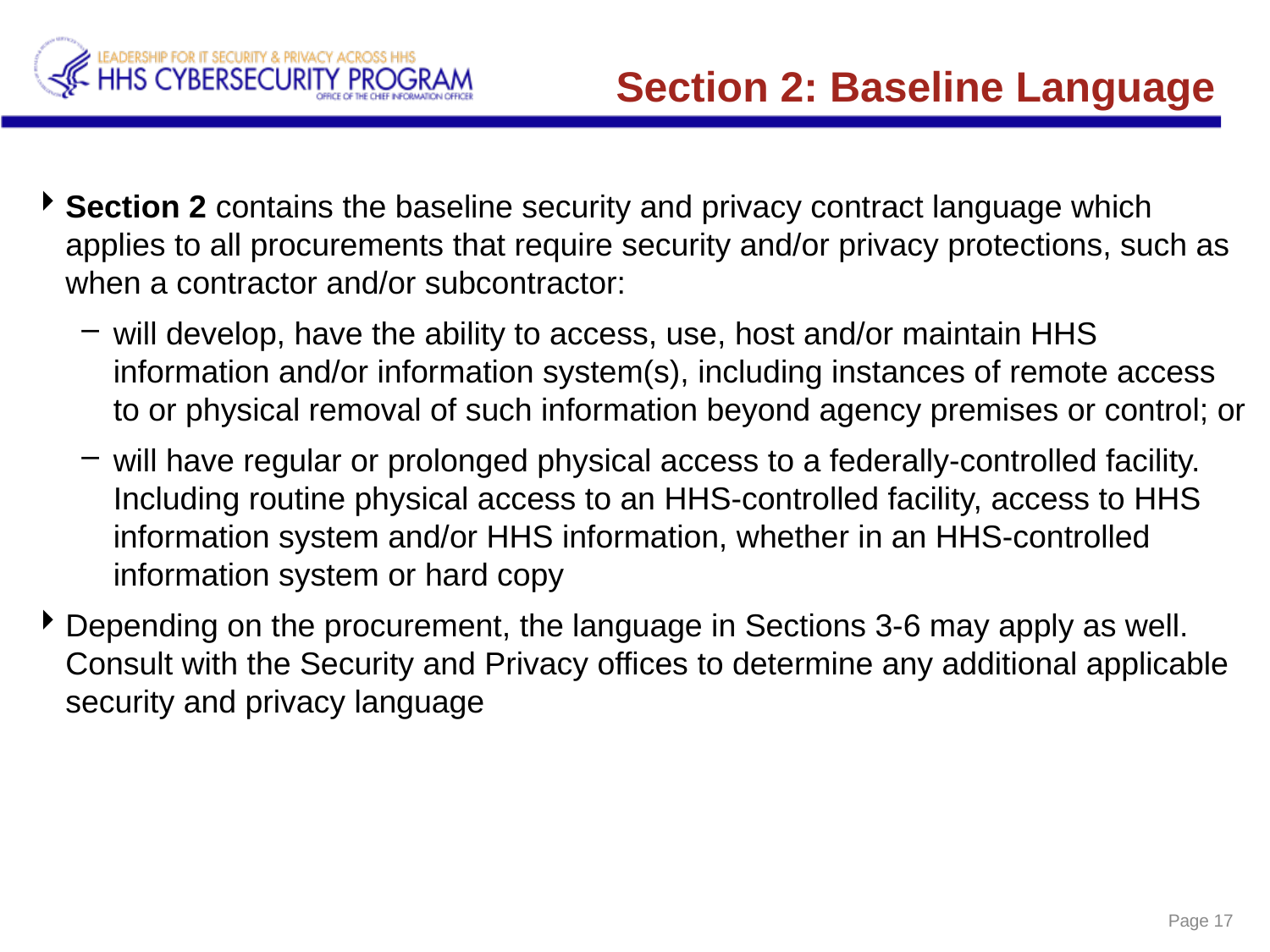

# Section 2: Baseline Language
Section 2 contains the baseline security and privacy contract language which applies to all procurements that require security and/or privacy protections, such as when a contractor and/or subcontractor:
will develop, have the ability to access, use, host and/or maintain HHS information and/or information system(s), including instances of remote access to or physical removal of such information beyond agency premises or control; or
will have regular or prolonged physical access to a federally-controlled facility. Including routine physical access to an HHS-controlled facility, access to HHS information system and/or HHS information, whether in an HHS-controlled information system or hard copy
Depending on the procurement, the language in Sections 3-6 may apply as well. Consult with the Security and Privacy offices to determine any additional applicable security and privacy language
Page 17